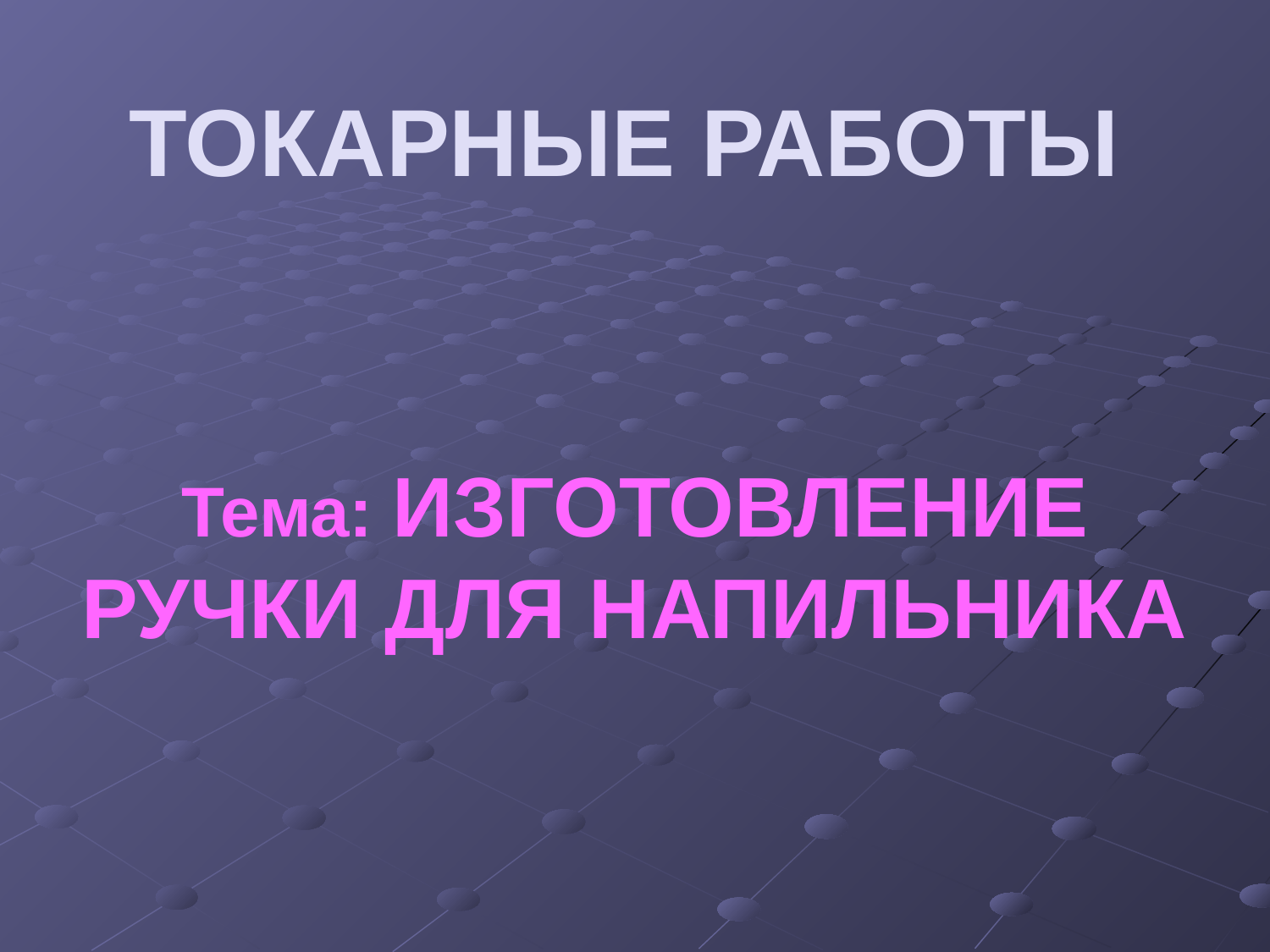

# ТОКАРНЫЕ РАБОТЫ
Тема: ИЗГОТОВЛЕНИЕ РУЧКИ ДЛЯ НАПИЛЬНИКА